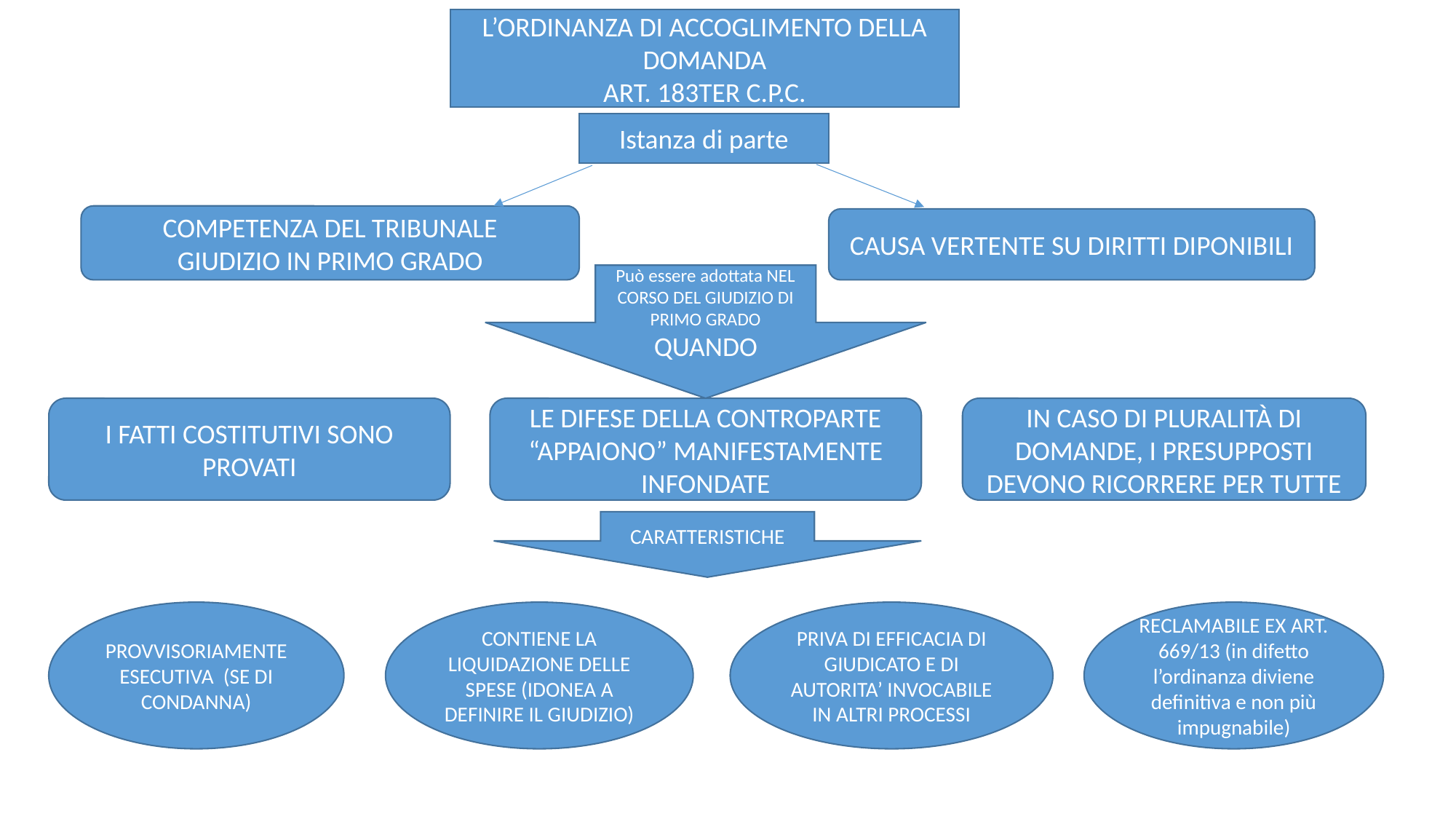

L’ORDINANZA DI ACCOGLIMENTO DELLA DOMANDA
ART. 183TER C.P.C.
Istanza di parte
COMPETENZA DEL TRIBUNALE
GIUDIZIO IN PRIMO GRADO
CAUSA VERTENTE SU DIRITTI DIPONIBILI
Può essere adottata NEL CORSO DEL GIUDIZIO DI PRIMO GRADO
QUANDO

I FATTI COSTITUTIVI SONO PROVATI
LE DIFESE DELLA CONTROPARTE “APPAIONO” MANIFESTAMENTE INFONDATE
IN CASO DI PLURALITÀ DI DOMANDE, I PRESUPPOSTI DEVONO RICORRERE PER TUTTE
CARATTERISTICHE
PROVVISORIAMENTE ESECUTIVA  (SE DI CONDANNA)
CONTIENE LA LIQUIDAZIONE DELLE SPESE (IDONEA A DEFINIRE IL GIUDIZIO)

PRIVA DI EFFICACIA DI GIUDICATO E DI AUTORITA’ INVOCABILE IN ALTRI PROCESSI
RECLAMABILE EX ART. 669/13 (in difetto l’ordinanza diviene definitiva e non più impugnabile)